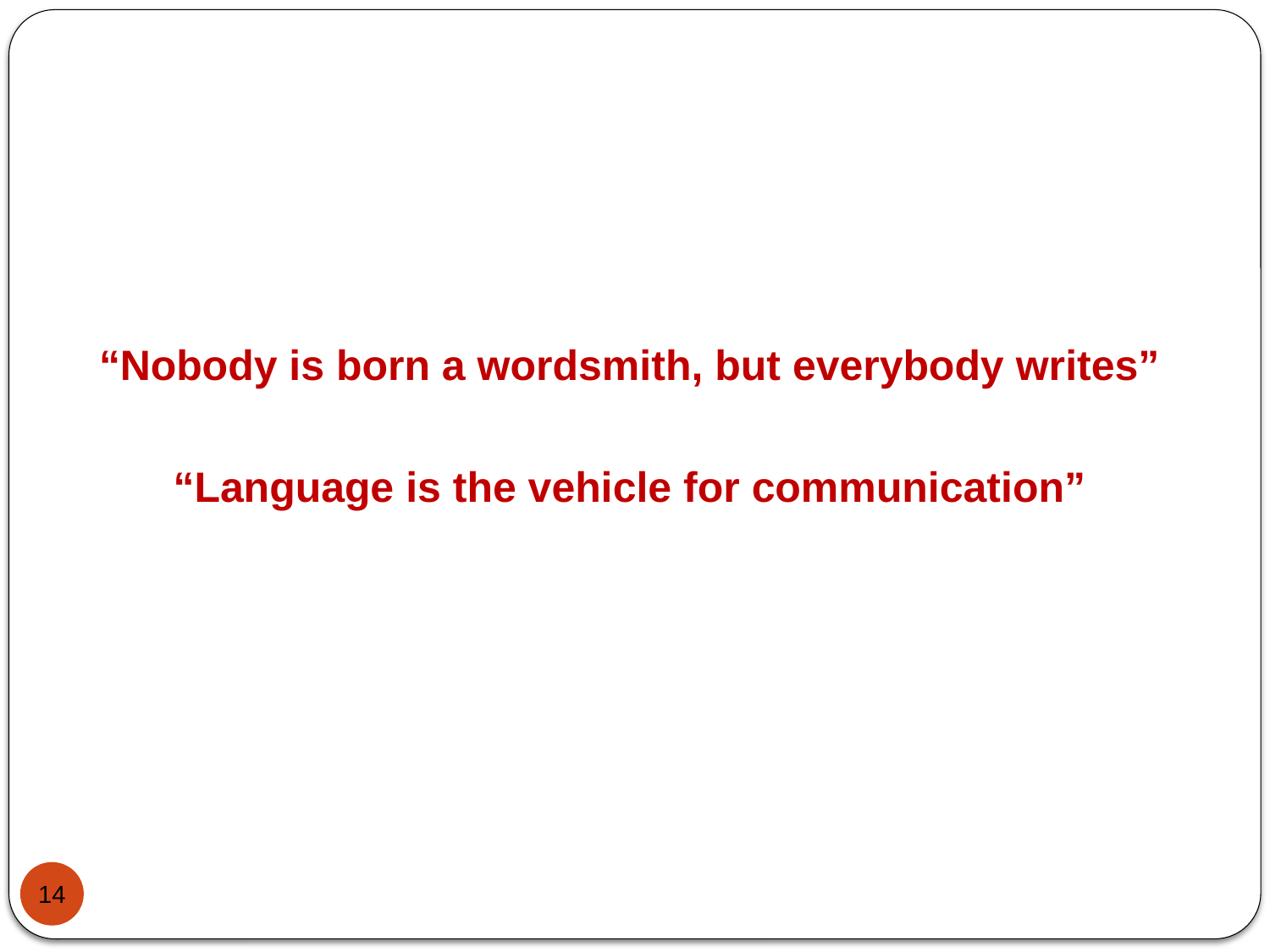

“Nobody is born a wordsmith, but everybody writes”

“Language is the vehicle for communication”

14